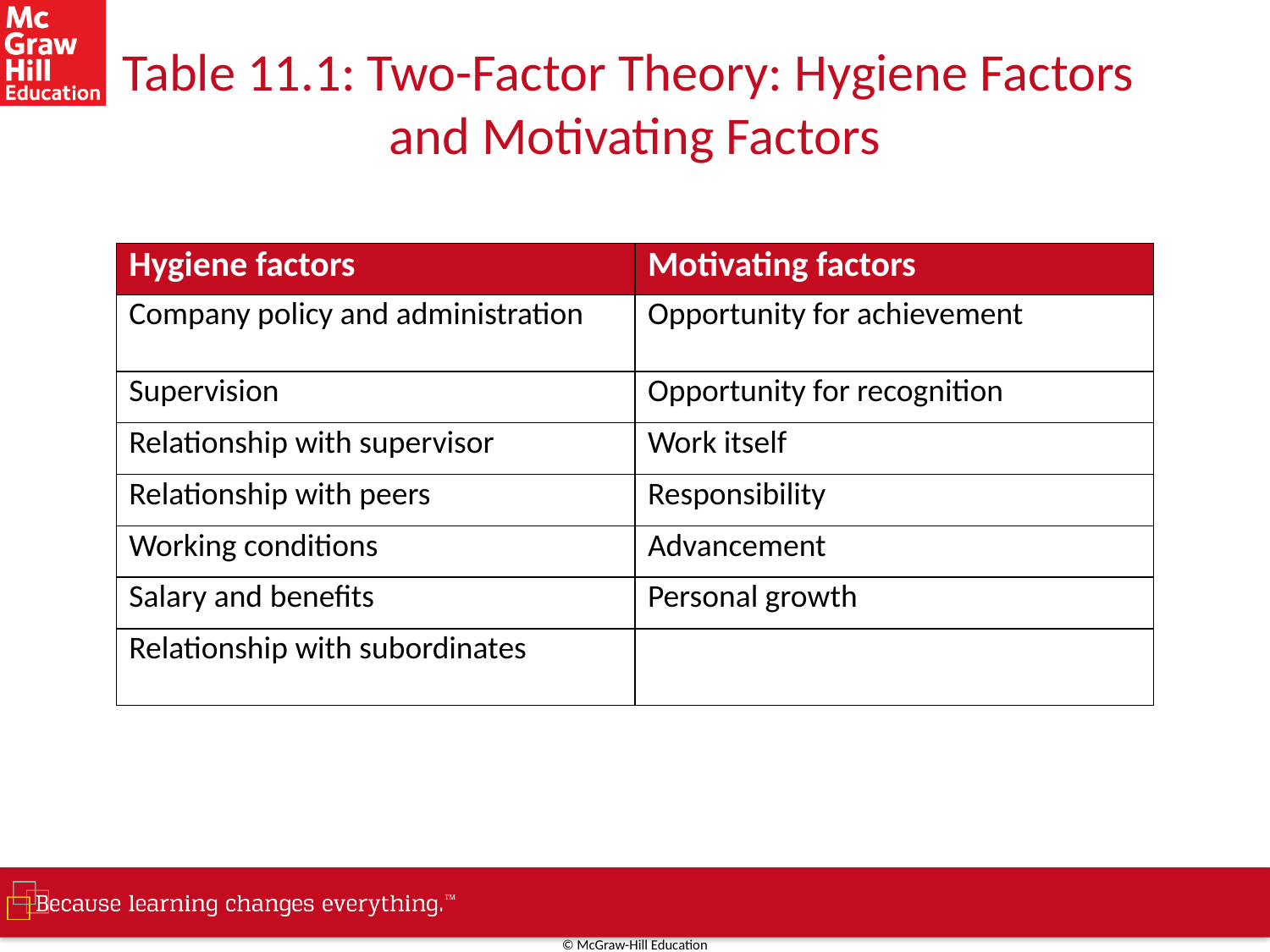

# Table 11.1: Two-Factor Theory: Hygiene Factors and Motivating Factors
| Hygiene factors | Motivating factors |
| --- | --- |
| Company policy and administration | Opportunity for achievement |
| Supervision | Opportunity for recognition |
| Relationship with supervisor | Work itself |
| Relationship with peers | Responsibility |
| Working conditions | Advancement |
| Salary and benefits | Personal growth |
| Relationship with subordinates |  |